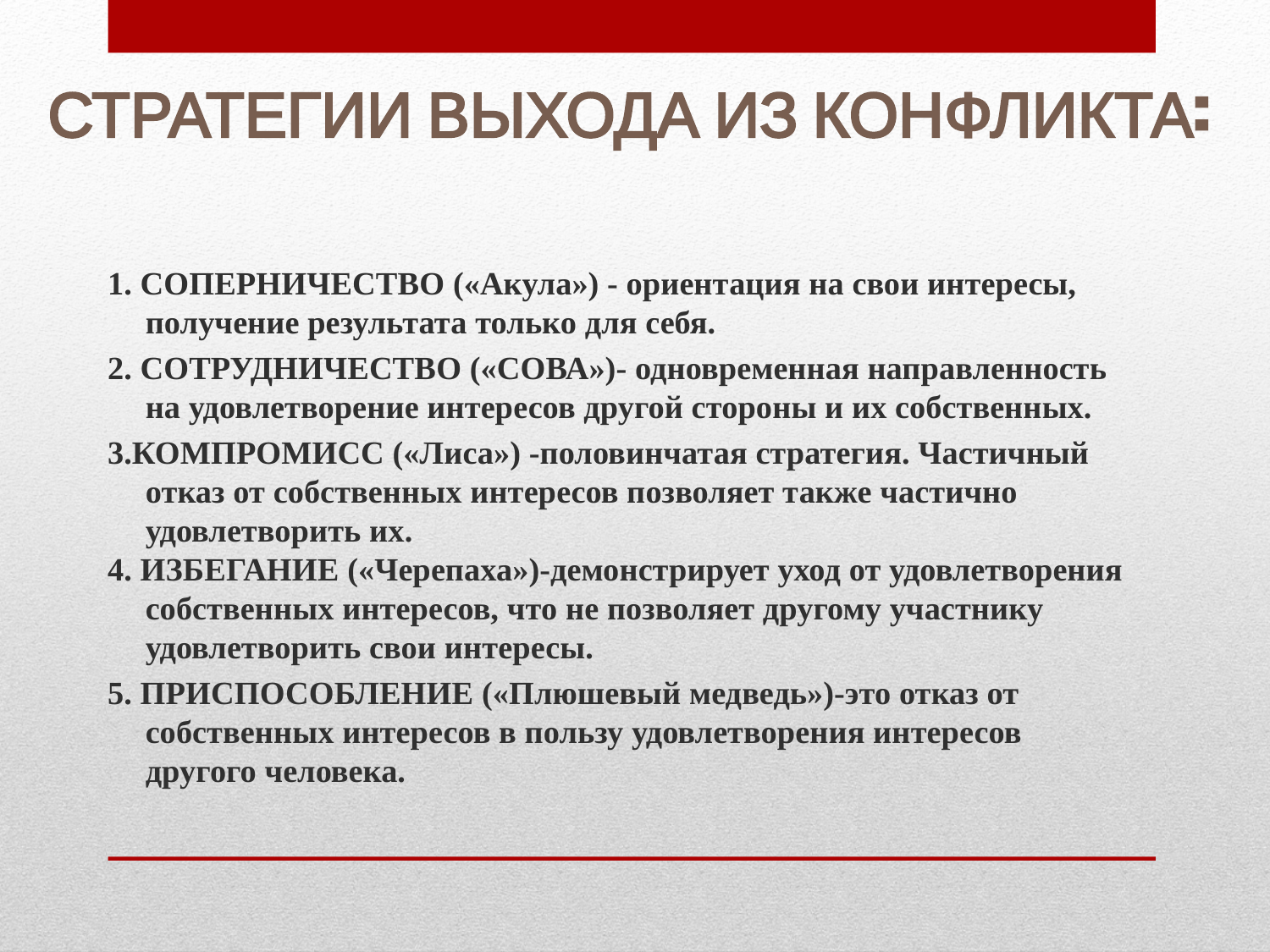

# СТРАТЕГИИ ВЫХОДА ИЗ КОНФЛИКТА:
1. СОПЕРНИЧЕСТВО («Акула») - ориентация на свои интересы, получение результата только для себя.
2. СОТРУДНИЧЕСТВО («СОВА»)- одновременная направленность на удовлетворение интересов другой стороны и их собственных.
3.КОМПРОМИСС («Лиса») -половинчатая стратегия. Частичный отказ от собственных интересов позволяет также частично удовлетворить их.
4. ИЗБЕГАНИЕ («Черепаха»)-демонстрирует уход от удовлетворения собственных интересов, что не позволяет другому участнику удовлетворить свои интересы.
5. ПРИСПОСОБЛЕНИЕ («Плюшевый медведь»)-это отказ от собственных интересов в пользу удовлетворения интересов другого человека.